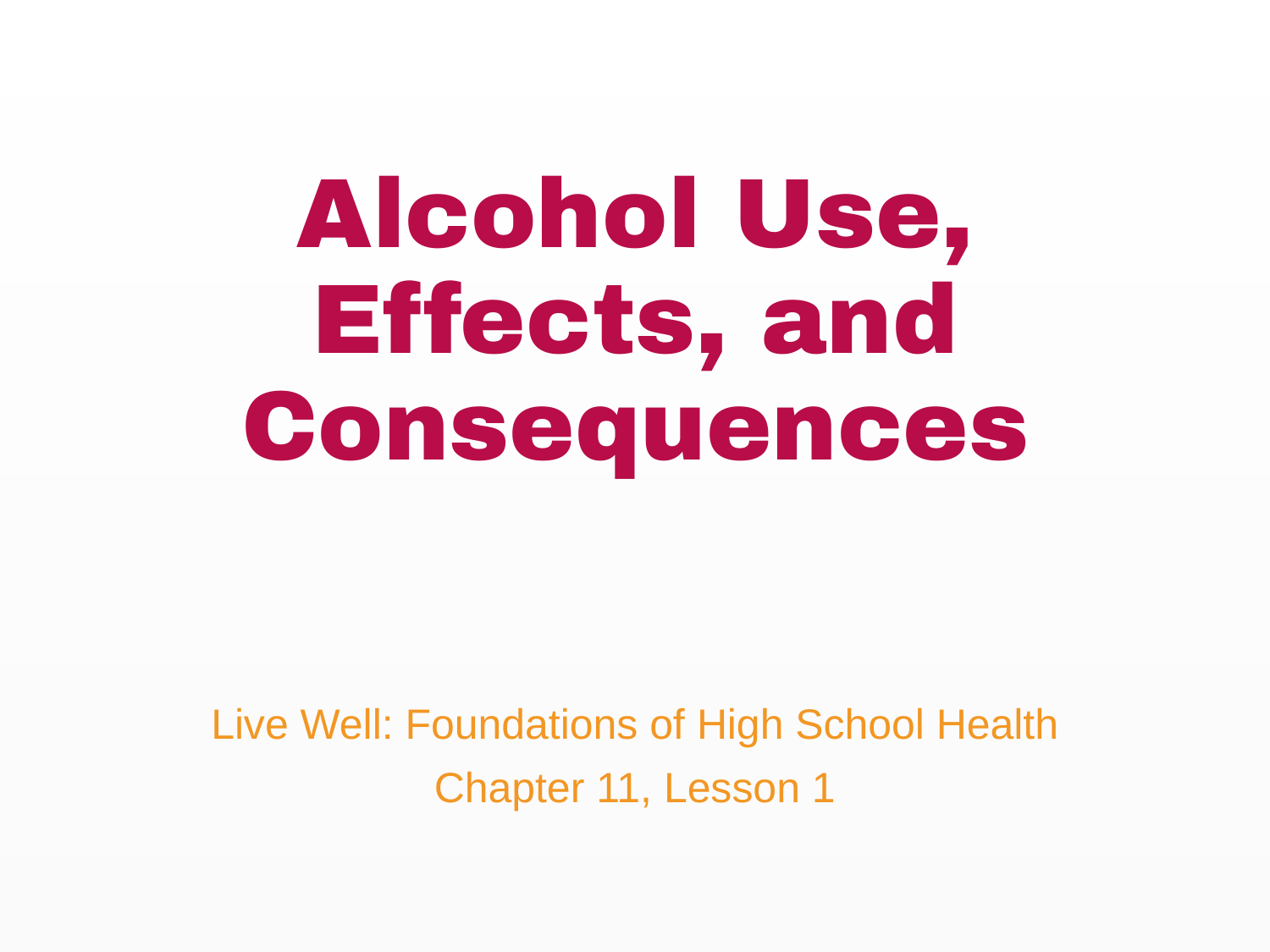

# Alcohol Use, Effects, and Consequences
Live Well: Foundations of High School Health
Chapter 11, Lesson 1